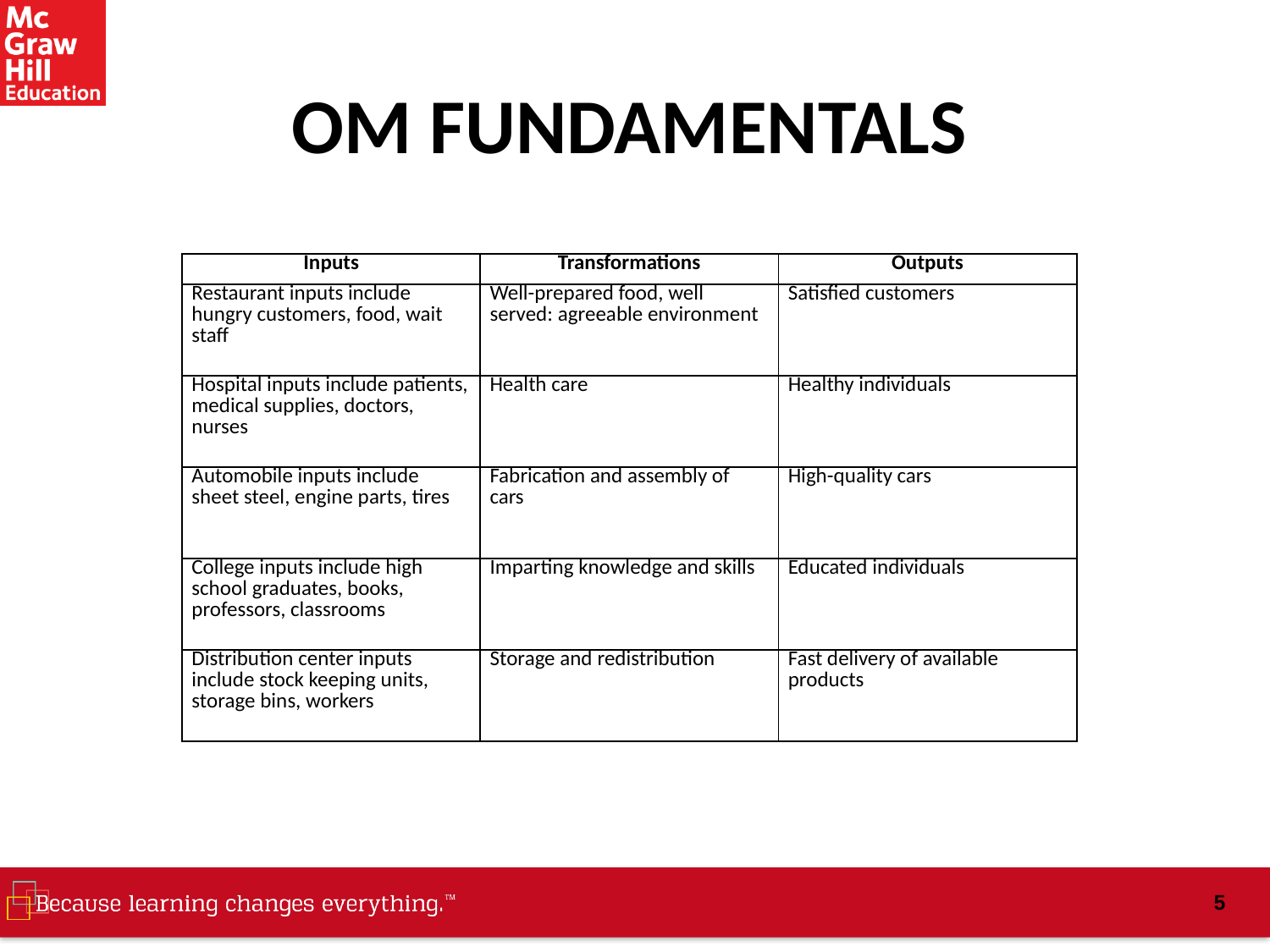

# OM FUNDAMENTALS
| Inputs | Transformations | Outputs |
| --- | --- | --- |
| Restaurant inputs include hungry customers, food, wait staff | Well-prepared food, well served: agreeable environment | Satisfied customers |
| Hospital inputs include patients, medical supplies, doctors, nurses | Health care | Healthy individuals |
| Automobile inputs include sheet steel, engine parts, tires | Fabrication and assembly of cars | High-quality cars |
| College inputs include high school graduates, books, professors, classrooms | Imparting knowledge and skills | Educated individuals |
| Distribution center inputs include stock keeping units, storage bins, workers | Storage and redistribution | Fast delivery of available products |